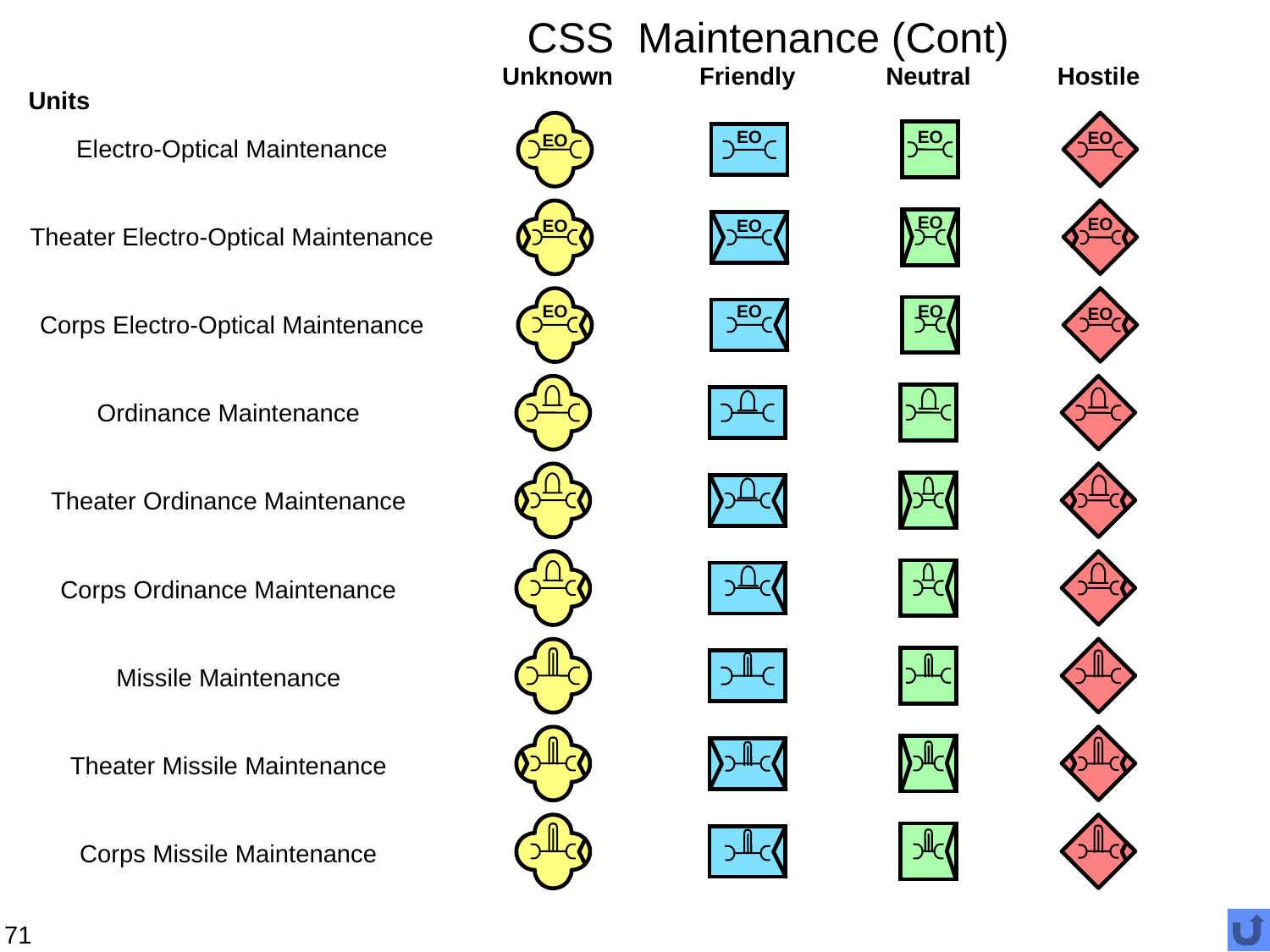

# CSS  Maintenance (Cont)
Unknown
Friendly
Neutral
Hostile
Units

EO

EO

EO

EO
Electro-Optical Maintenance

EO

EO

EO

EO

Theater Electro-Optical Maintenance

EO

EO

EO

EO

Corps Electro-Optical Maintenance

Ordinance Maintenance

Theater Ordinance Maintenance

Corps Ordinance Maintenance

Missile Maintenance

Theater Missile Maintenance

Corps Missile Maintenance
71